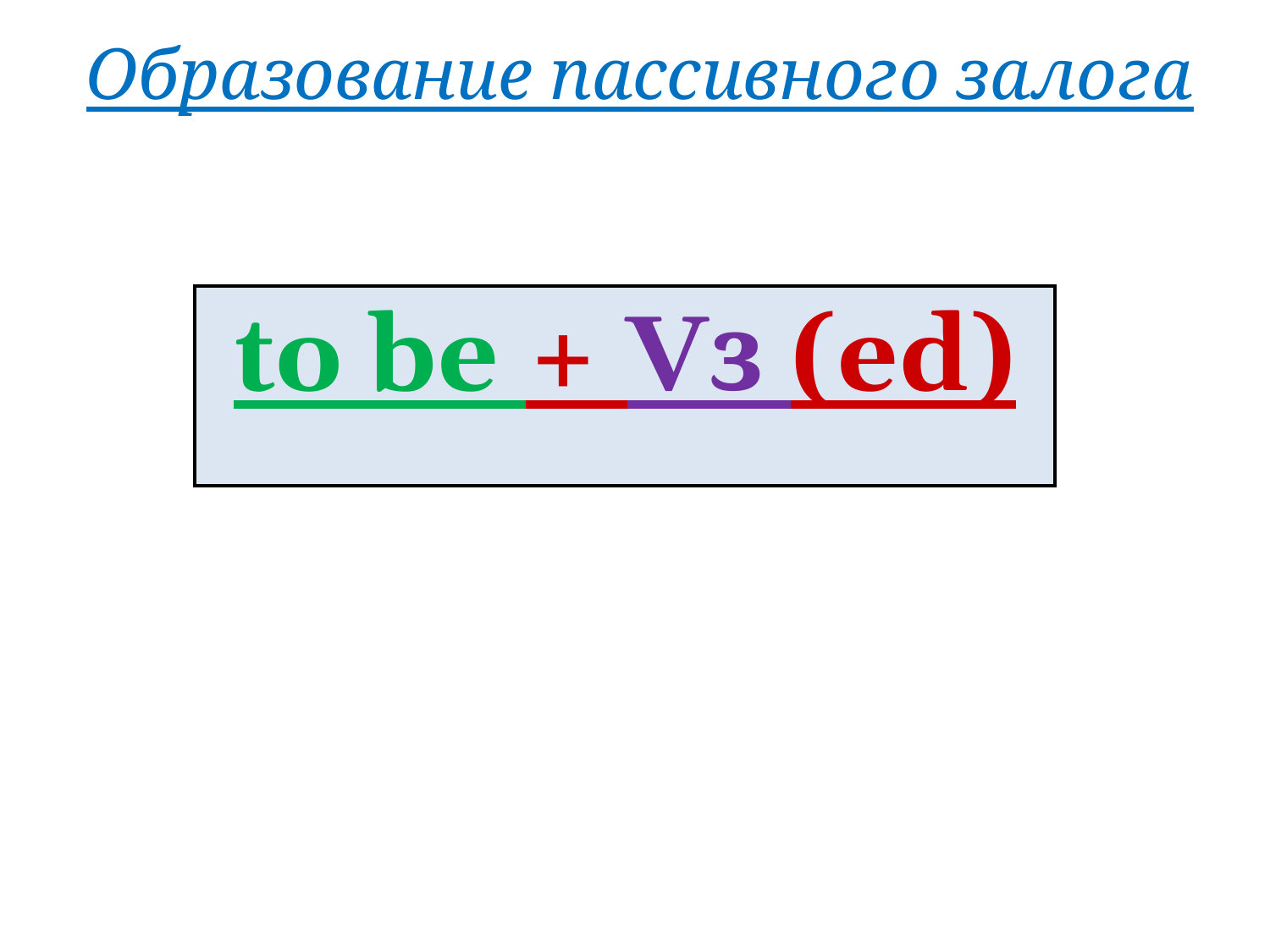

# Образование пассивного залога
| to be + Vз (ed) |
| --- |